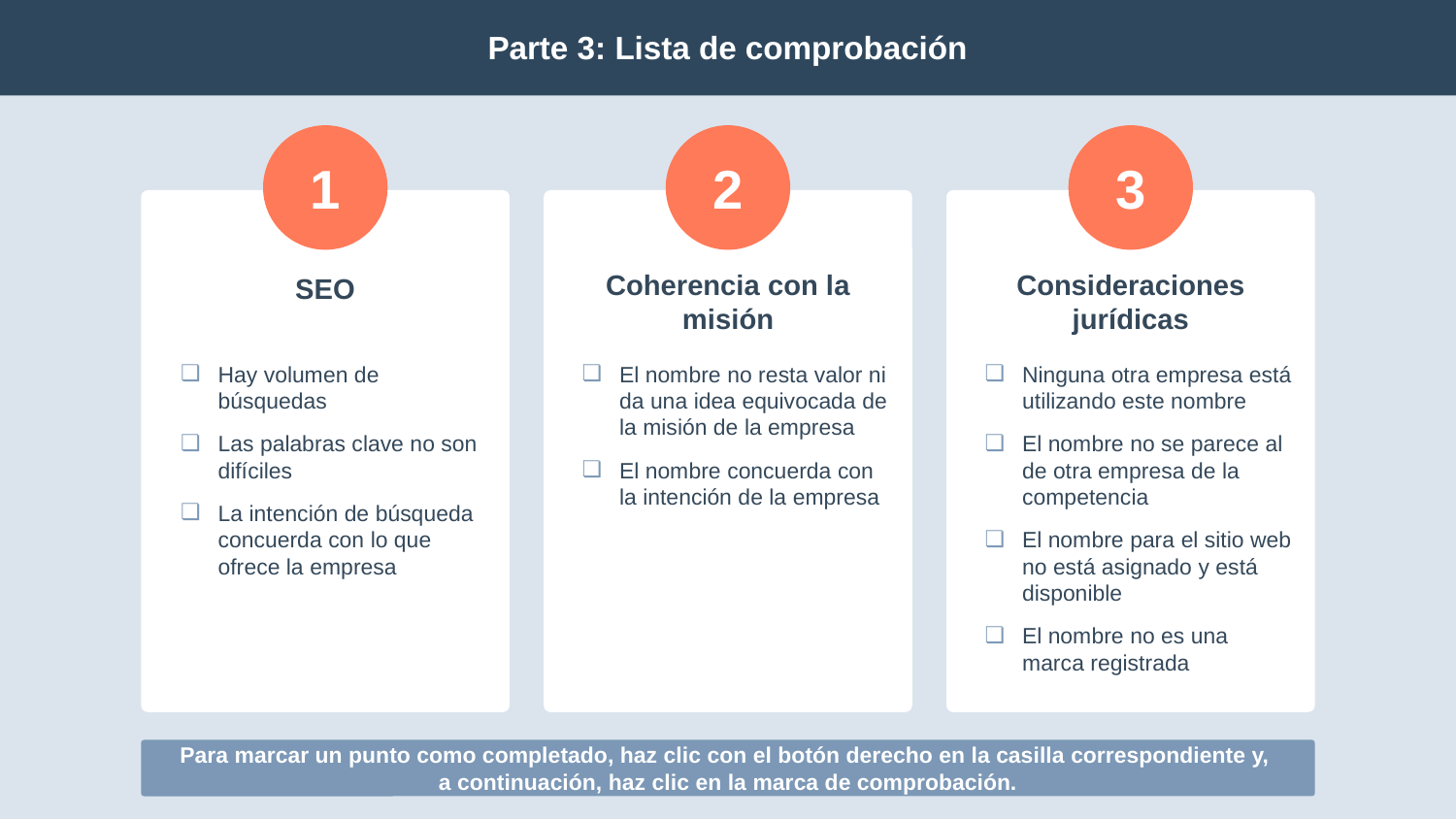

Parte 3: Lista de comprobación

1
2
3

Coherencia con la misión
Consideraciones jurídicas
SEO
Hay volumen de búsquedas
Las palabras clave no son difíciles
La intención de búsqueda concuerda con lo que ofrece la empresa
El nombre no resta valor ni da una idea equivocada de la misión de la empresa
El nombre concuerda con la intención de la empresa
Ninguna otra empresa está utilizando este nombre
El nombre no se parece al de otra empresa de la competencia
El nombre para el sitio web no está asignado y está disponible
El nombre no es una marca registrada
Para marcar un punto como completado, haz clic con el botón derecho en la casilla correspondiente y,
a continuación, haz clic en la marca de comprobación.